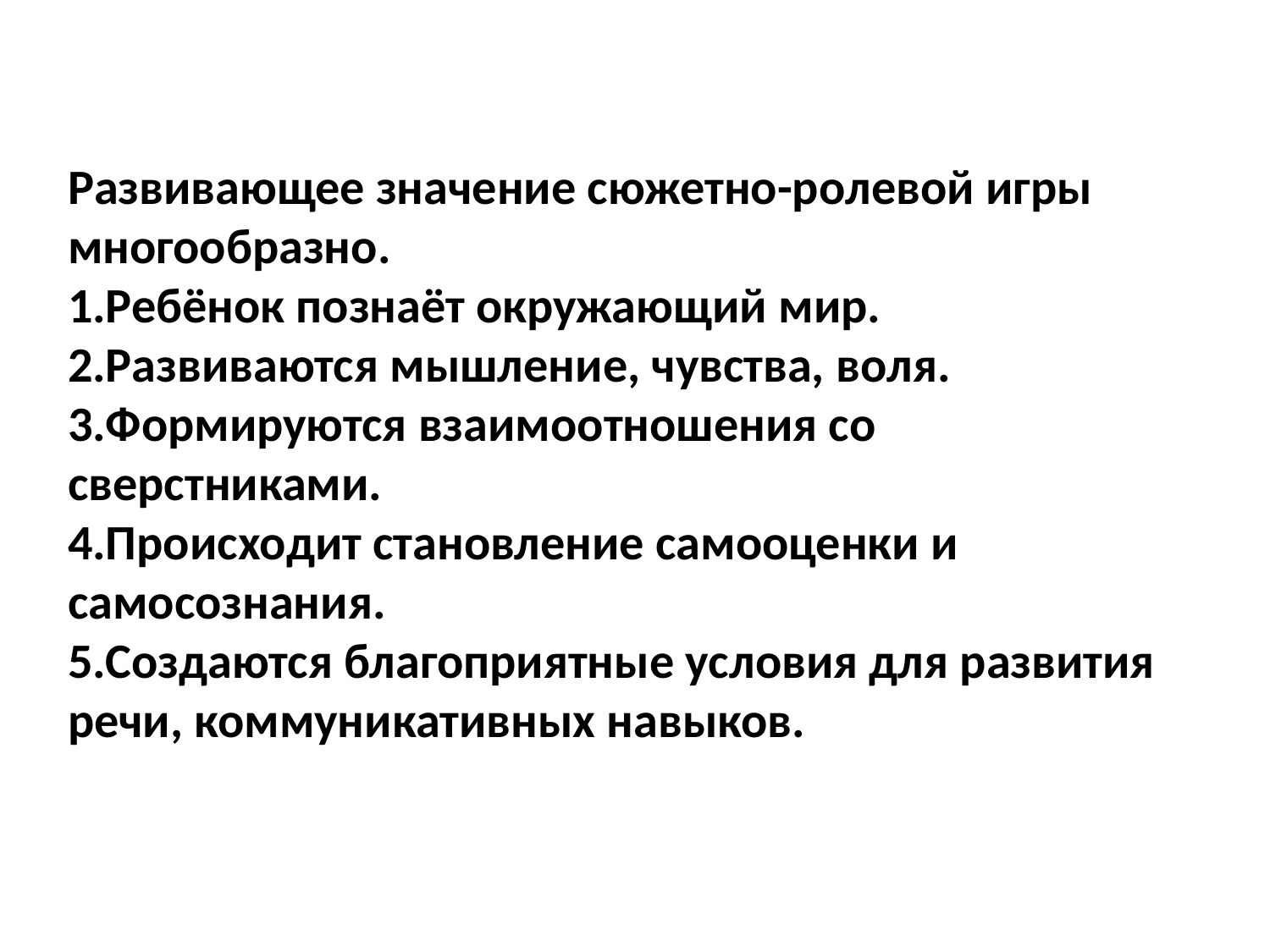

# Развивающее значение сюжетно-ролевой игры многообразно. 1.Ребёнок познаёт окружающий мир. 2.Развиваются мышление, чувства, воля. 3.Формируются взаимоотношения со сверстниками. 4.Происходит становление самооценки и самосознания. 5.Создаются благоприятные условия для развития  речи, коммуникативных навыков.